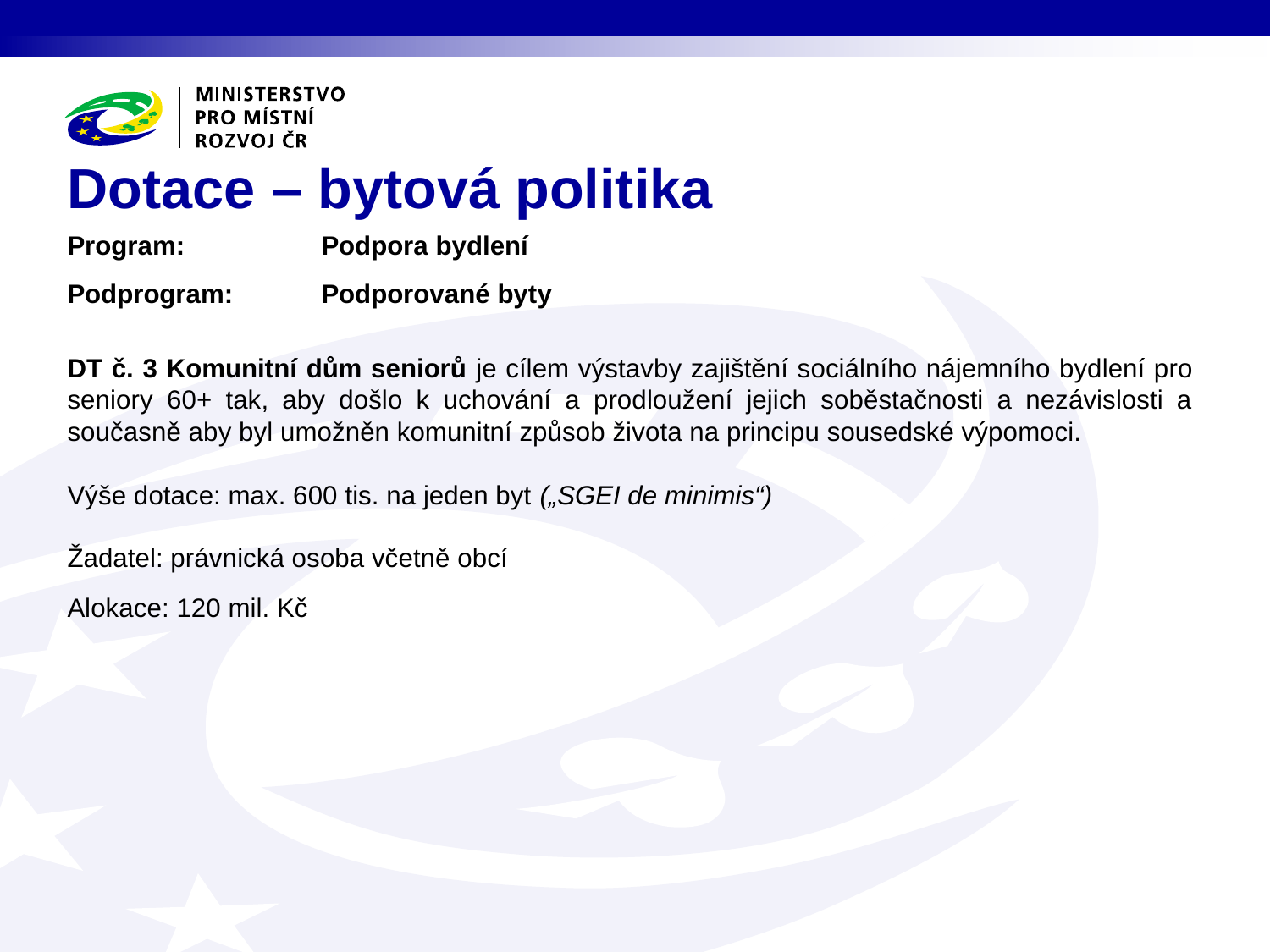

# Dotace – bytová politika
Program: 		Podpora bydlení
Podprogram: 	Podporované byty

DT č. 3 Komunitní dům seniorů je cílem výstavby zajištění sociálního nájemního bydlení pro seniory 60+ tak, aby došlo k uchování a prodloužení jejich soběstačnosti a nezávislosti a současně aby byl umožněn komunitní způsob života na principu sousedské výpomoci.

Výše dotace: max. 600 tis. na jeden byt („SGEI de minimis“)

Žadatel: právnická osoba včetně obcí
Alokace: 120 mil. Kč